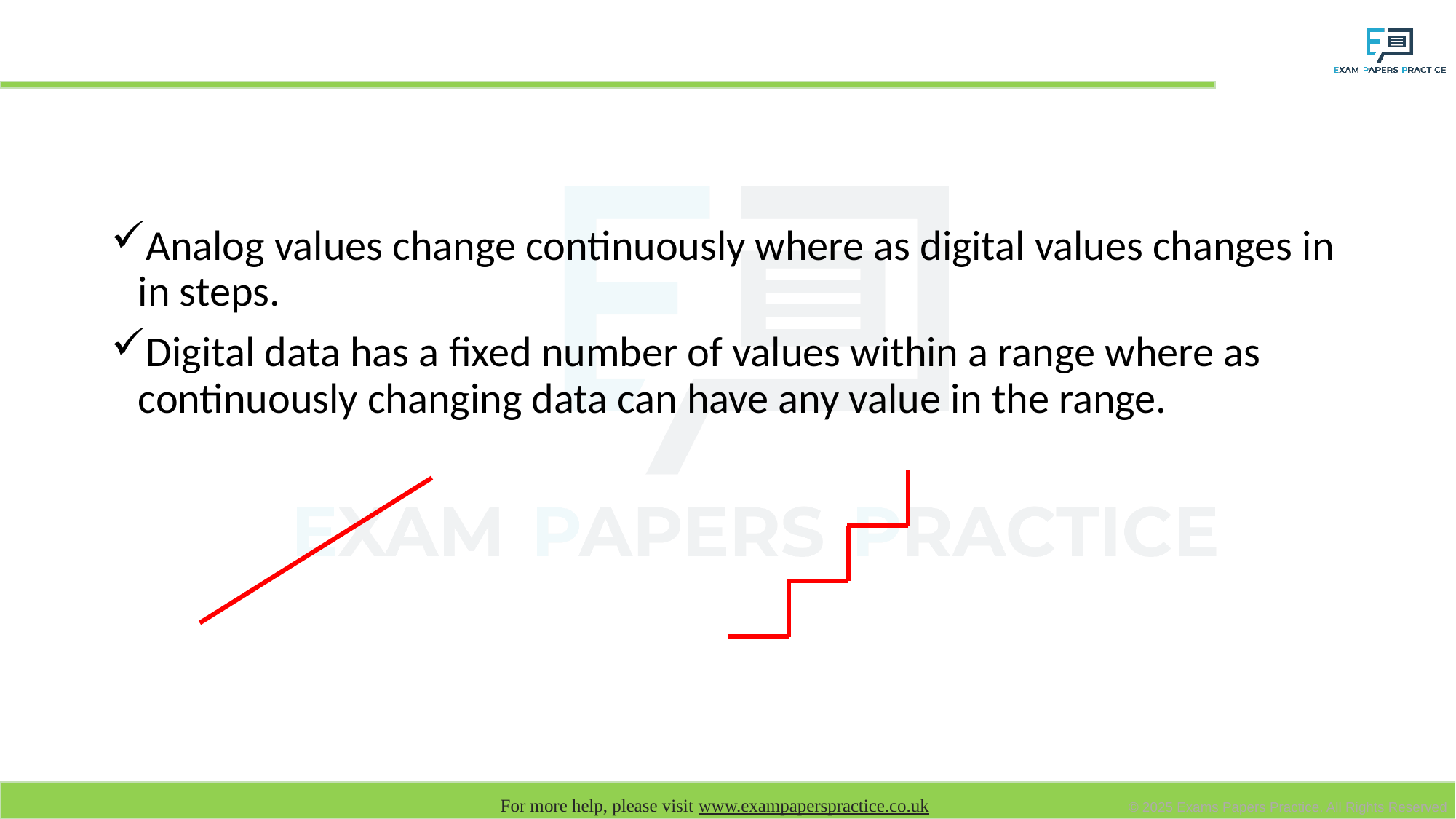

# Analog versus digital
Analog values change continuously where as digital values changes in in steps.
Digital data has a fixed number of values within a range where as continuously changing data can have any value in the range.